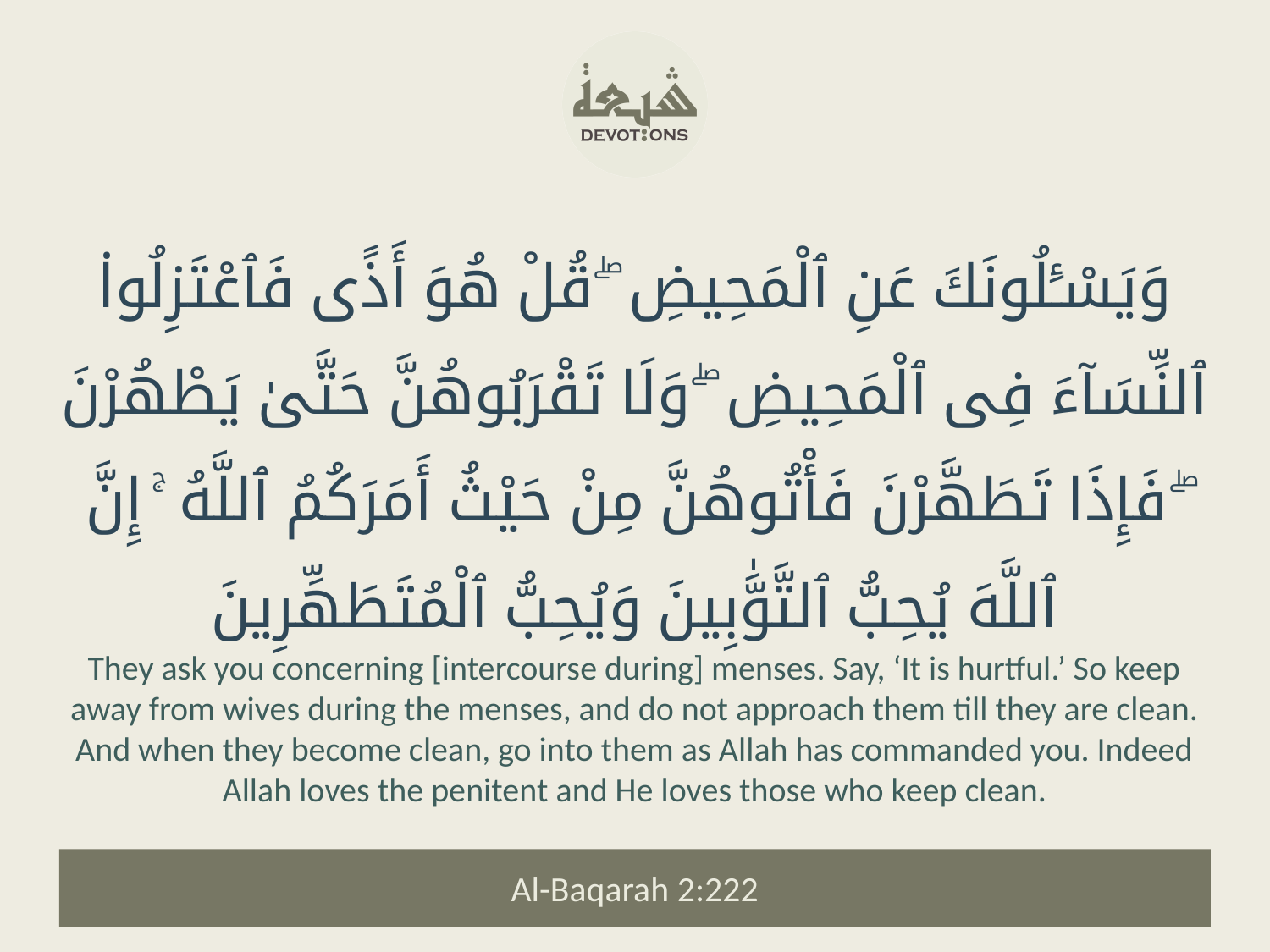

وَيَسْـَٔلُونَكَ عَنِ ٱلْمَحِيضِ ۖ قُلْ هُوَ أَذًى فَٱعْتَزِلُوا۟ ٱلنِّسَآءَ فِى ٱلْمَحِيضِ ۖ وَلَا تَقْرَبُوهُنَّ حَتَّىٰ يَطْهُرْنَ ۖ فَإِذَا تَطَهَّرْنَ فَأْتُوهُنَّ مِنْ حَيْثُ أَمَرَكُمُ ٱللَّهُ ۚ إِنَّ ٱللَّهَ يُحِبُّ ٱلتَّوَّٰبِينَ وَيُحِبُّ ٱلْمُتَطَهِّرِينَ
They ask you concerning [intercourse during] menses. Say, ‘It is hurtful.’ So keep away from wives during the menses, and do not approach them till they are clean. And when they become clean, go into them as Allah has commanded you. Indeed Allah loves the penitent and He loves those who keep clean.
Al-Baqarah 2:222